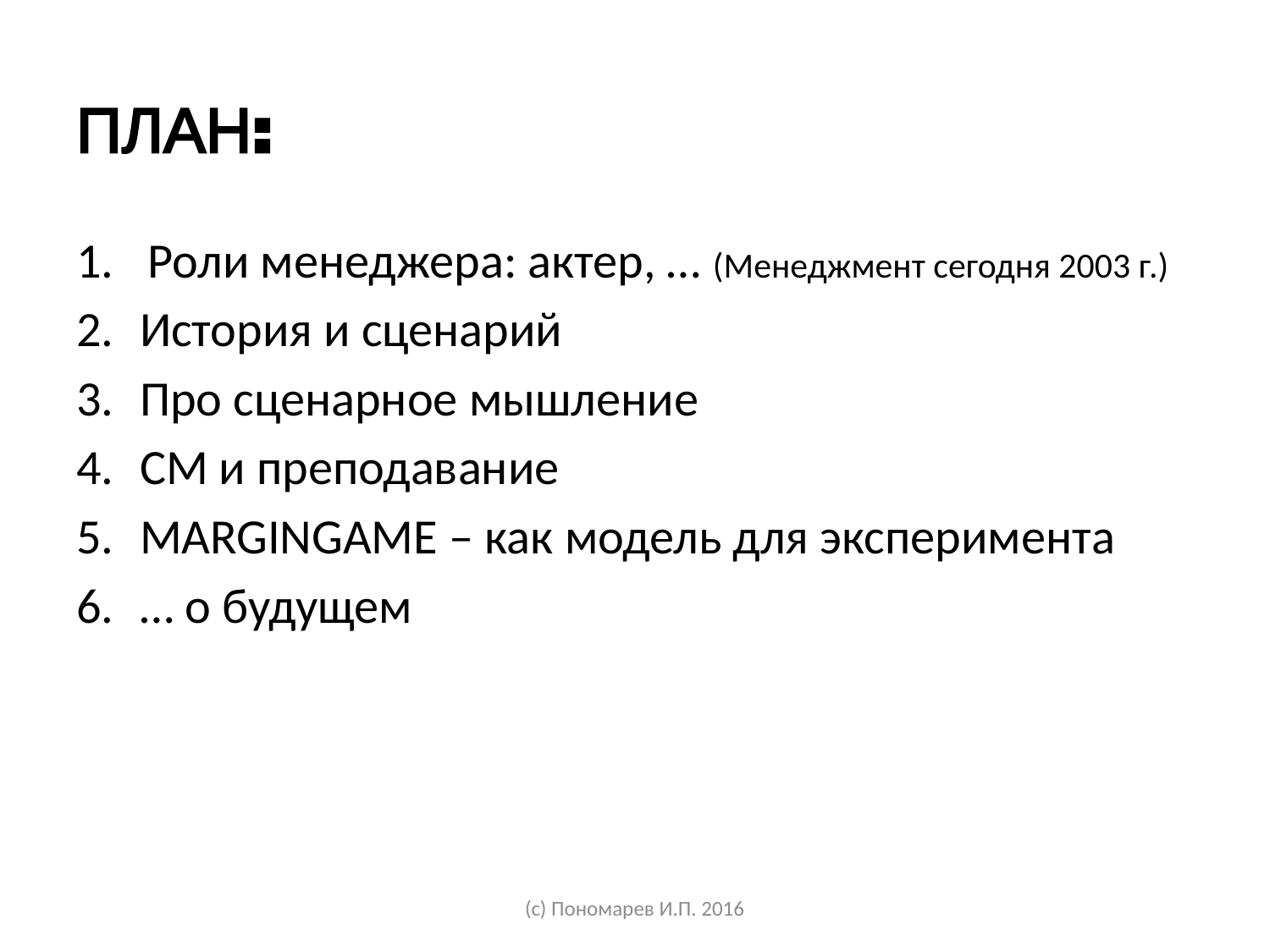

# ПЛАН:
Роли менеджера: актер, … (Менеджмент сегодня 2003 г.)
История и сценарий
Про сценарное мышление
СМ и преподавание
MARGINGAME – как модель для эксперимента
… о будущем

(с) Пономарев И.П. 2016